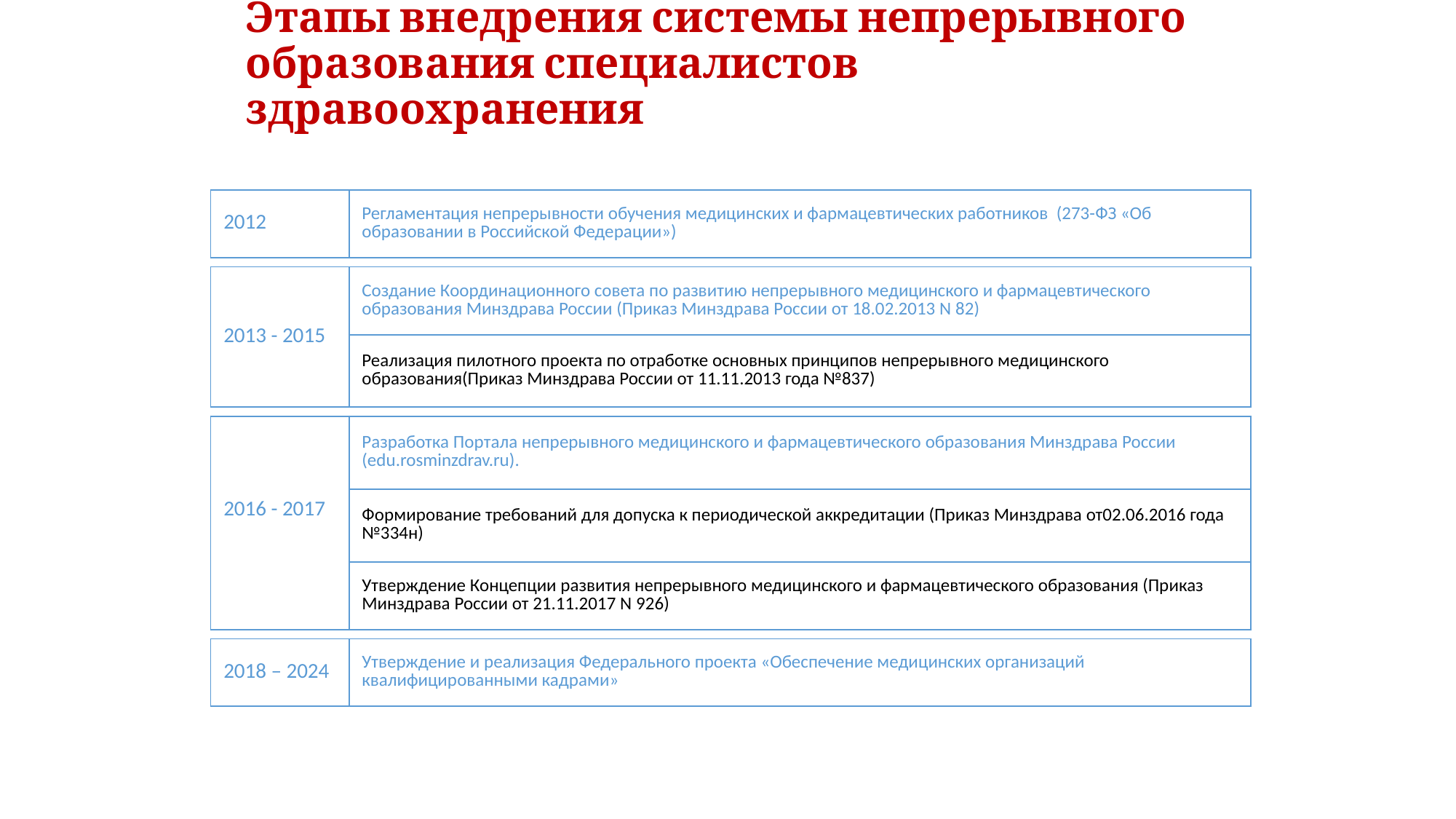

# Этапы внедрения системы непрерывного образования специалистов здравоохранения
| 2012 | Регламентация непрерывности обучения медицинских и фармацевтических работников (273-ФЗ «Об образовании в Российской Федерации») |
| --- | --- |
| 2013 - 2015 | Создание Координационного совета по развитию непрерывного медицинского и фармацевтического образования Минздрава России (Приказ Минздрава России от 18.02.2013 N 82) |
| --- | --- |
|  | Реализация пилотного проекта по отработке основных принципов непрерывного медицинского образования(Приказ Минздрава России от 11.11.2013 года №837) |
| 2016 - 2017 | Разработка Портала непрерывного медицинского и фармацевтического образования Минздрава России (edu.rosminzdrav.ru). |
| --- | --- |
|  | Формирование требований для допуска к периодической аккредитации (Приказ Минздрава от02.06.2016 года №334н) |
|  | Утверждение Концепции развития непрерывного медицинского и фармацевтического образования (Приказ Минздрава России от 21.11.2017 N 926) |
| 2018 – 2024 | Утверждение и реализация Федерального проекта «Обеспечение медицинских организаций квалифицированными кадрами» |
| --- | --- |